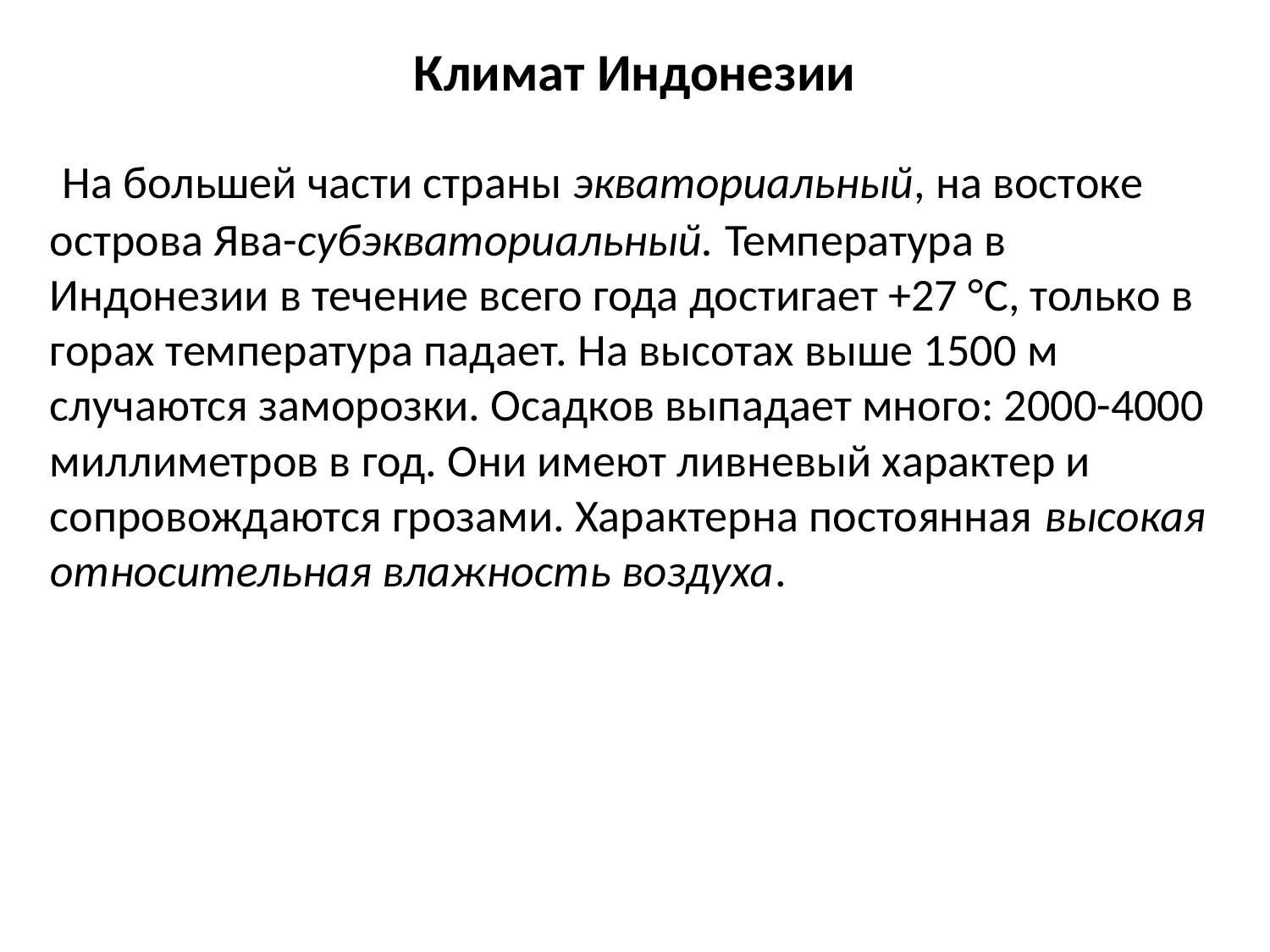

# Климат Индонезии
 На большей части страны экваториальный, на востоке острова Ява-субэкваториальный. Температура в Индонезии в течение всего года достигает +27 °С, только в горах температура падает. На высотах выше 1500 м случаются заморозки. Осадков выпадает много: 2000-4000 миллиметров в год. Они имеют ливневый характер и сопровождаются грозами. Характерна постоянная высокая относительная влажность воздуха.